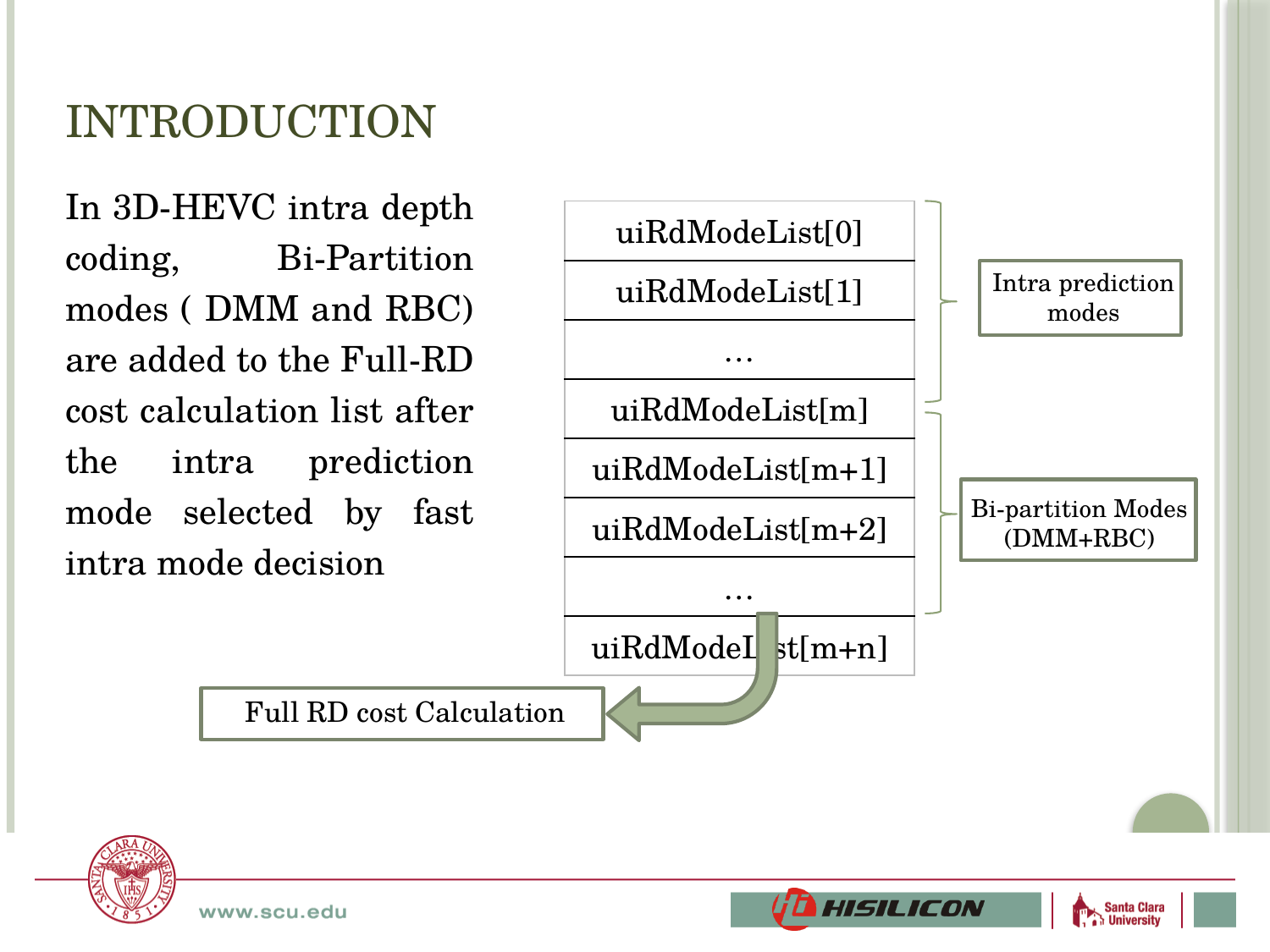

# Introduction
In 3D-HEVC intra depth coding, Bi-Partition modes ( DMM and RBC) are added to the Full-RD cost calculation list after the intra prediction mode selected by fast intra mode decision
| uiRdModeList[0] |
| --- |
| uiRdModeList[1] |
| … |
| uiRdModeList[m] |
| uiRdModeList[m+1] |
| uiRdModeList[m+2] |
| … |
| uiRdModeList[m+n] |

Intra prediction modes

Bi-partition Modes (DMM+RBC)

Full RD cost Calculation